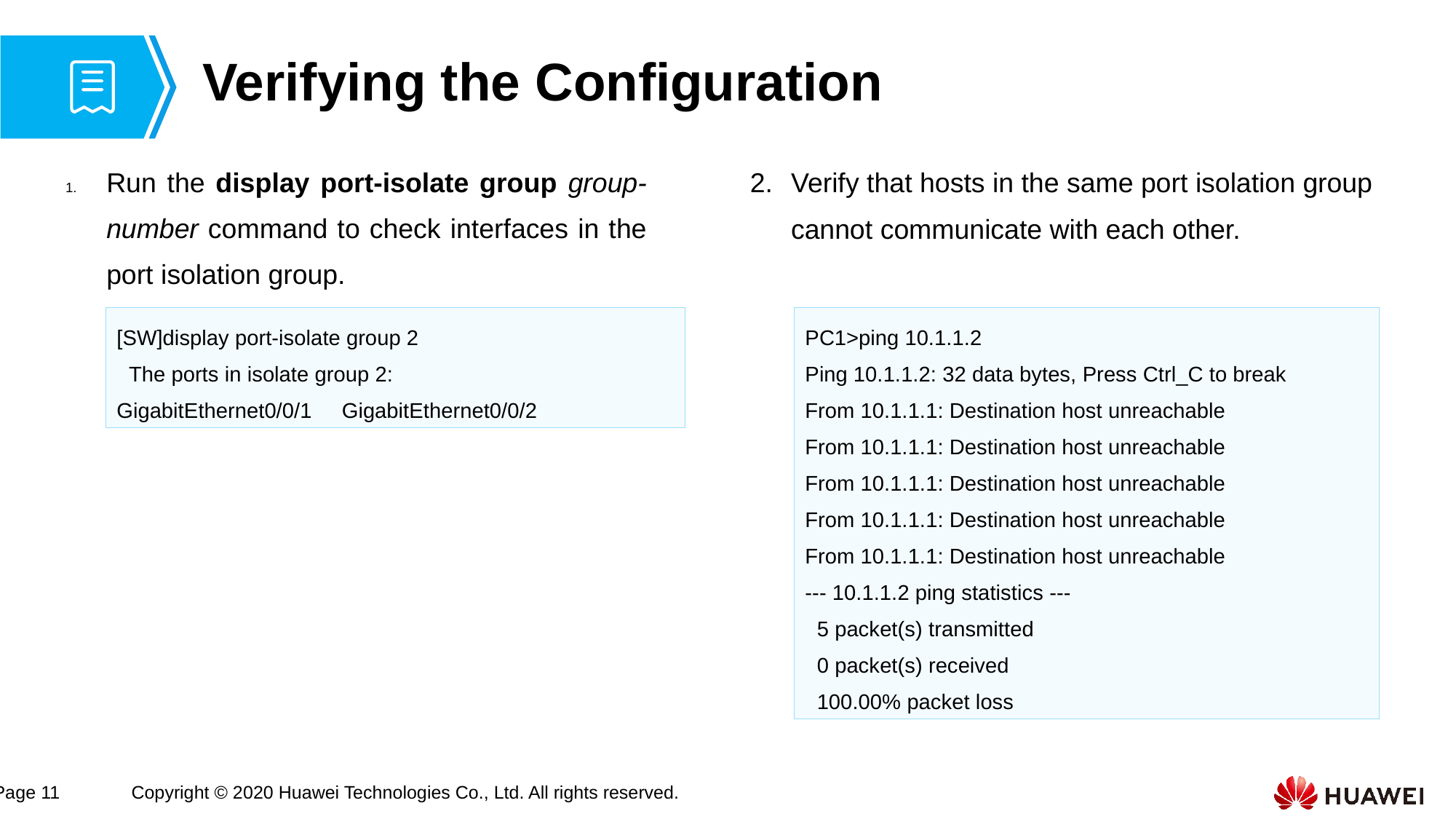

# Verifying the Configuration
Run the display port-isolate group group-number command to check interfaces in the port isolation group.

Verify that hosts in the same port isolation group cannot communicate with each other.
[SW]display port-isolate group 2
  The ports in isolate group 2:
GigabitEthernet0/0/1     GigabitEthernet0/0/2
PC1>ping 10.1.1.2
Ping 10.1.1.2: 32 data bytes, Press Ctrl_C to break
From 10.1.1.1: Destination host unreachable
From 10.1.1.1: Destination host unreachable
From 10.1.1.1: Destination host unreachable
From 10.1.1.1: Destination host unreachable
From 10.1.1.1: Destination host unreachable
--- 10.1.1.2 ping statistics ---
  5 packet(s) transmitted
  0 packet(s) received
  100.00% packet loss